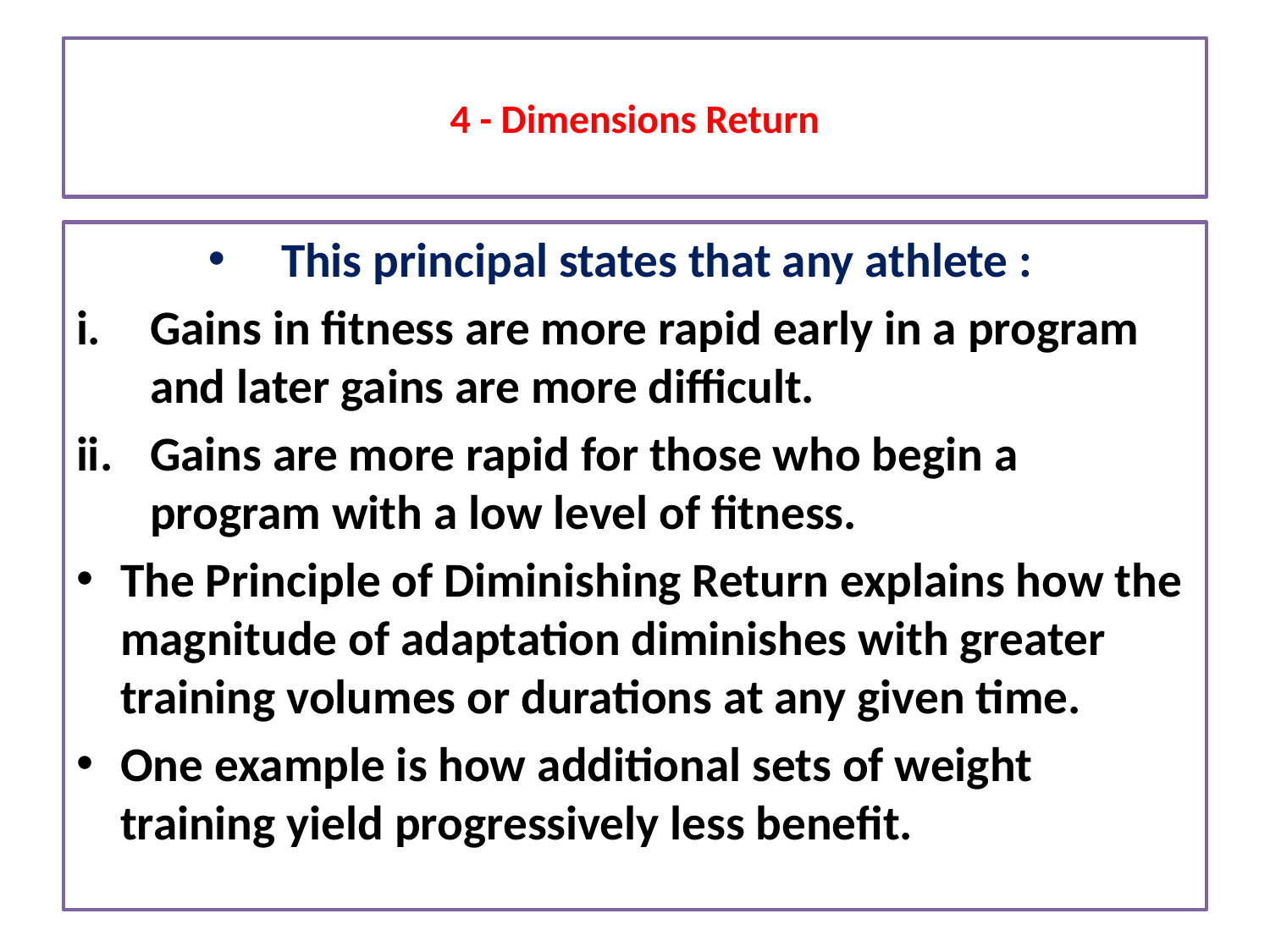

# 4 - Dimensions Return
This principal states that any athlete :
Gains in fitness are more rapid early in a program and later gains are more difficult.
Gains are more rapid for those who begin a program with a low level of fitness.
The Principle of Diminishing Return explains how the magnitude of adaptation diminishes with greater training volumes or durations at any given time.
One example is how additional sets of weight training yield progressively less benefit.